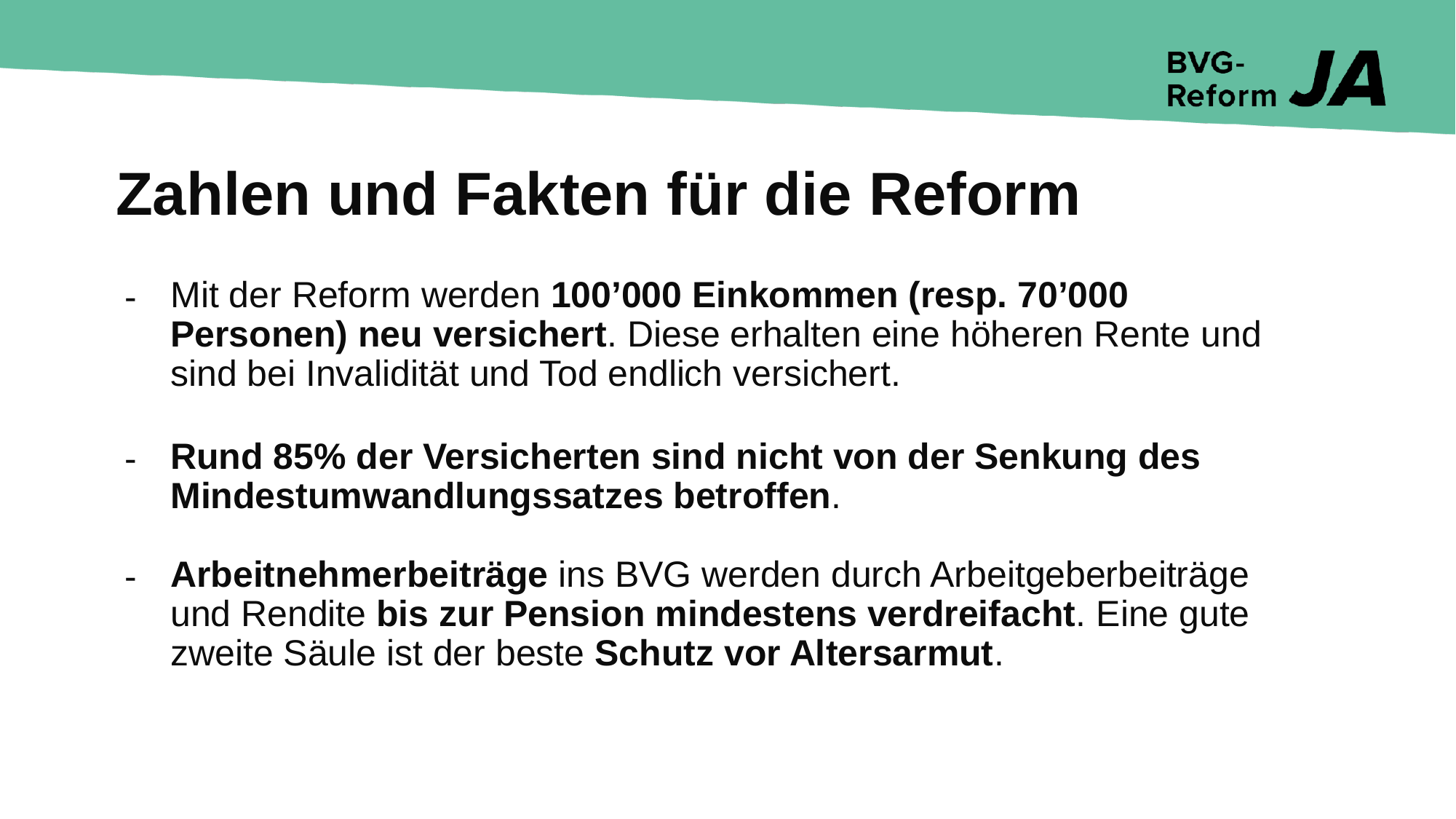

# Zahlen und Fakten für die Reform
Mit der Reform werden 100’000 Einkommen (resp. 70’000 Personen) neu versichert. Diese erhalten eine höheren Rente und sind bei Invalidität und Tod endlich versichert.
Rund 85% der Versicherten sind nicht von der Senkung des Mindestumwandlungssatzes betroffen.

Arbeitnehmerbeiträge ins BVG werden durch Arbeitgeberbeiträge und Rendite bis zur Pension mindestens verdreifacht. Eine gute zweite Säule ist der beste Schutz vor Altersarmut.
Ja zur BVG-Reform
12